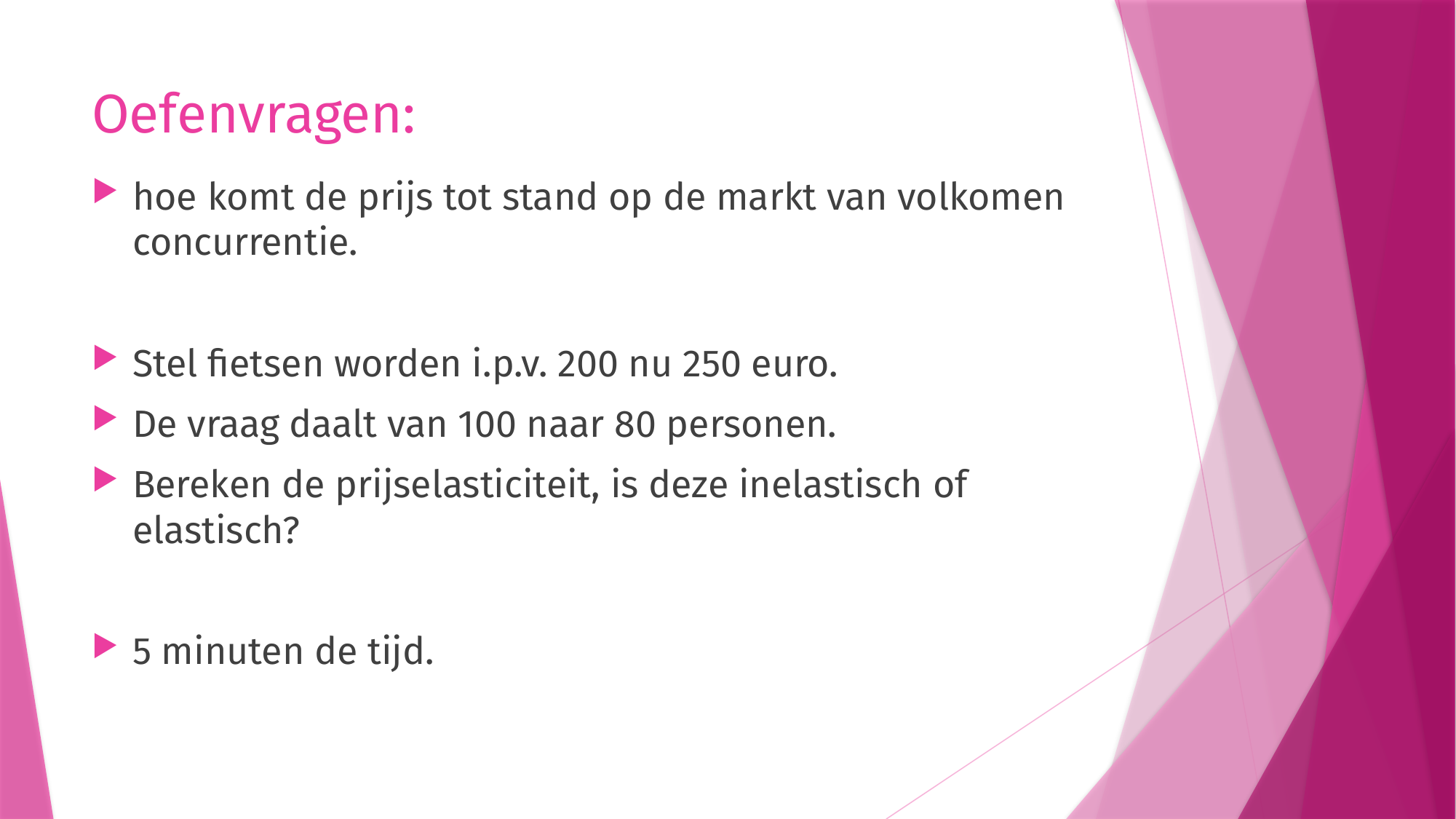

# Oefenvragen:
hoe komt de prijs tot stand op de markt van volkomen concurrentie.

Stel fietsen worden i.p.v. 200 nu 250 euro.
De vraag daalt van 100 naar 80 personen.
Bereken de prijselasticiteit, is deze inelastisch of elastisch?

5 minuten de tijd.